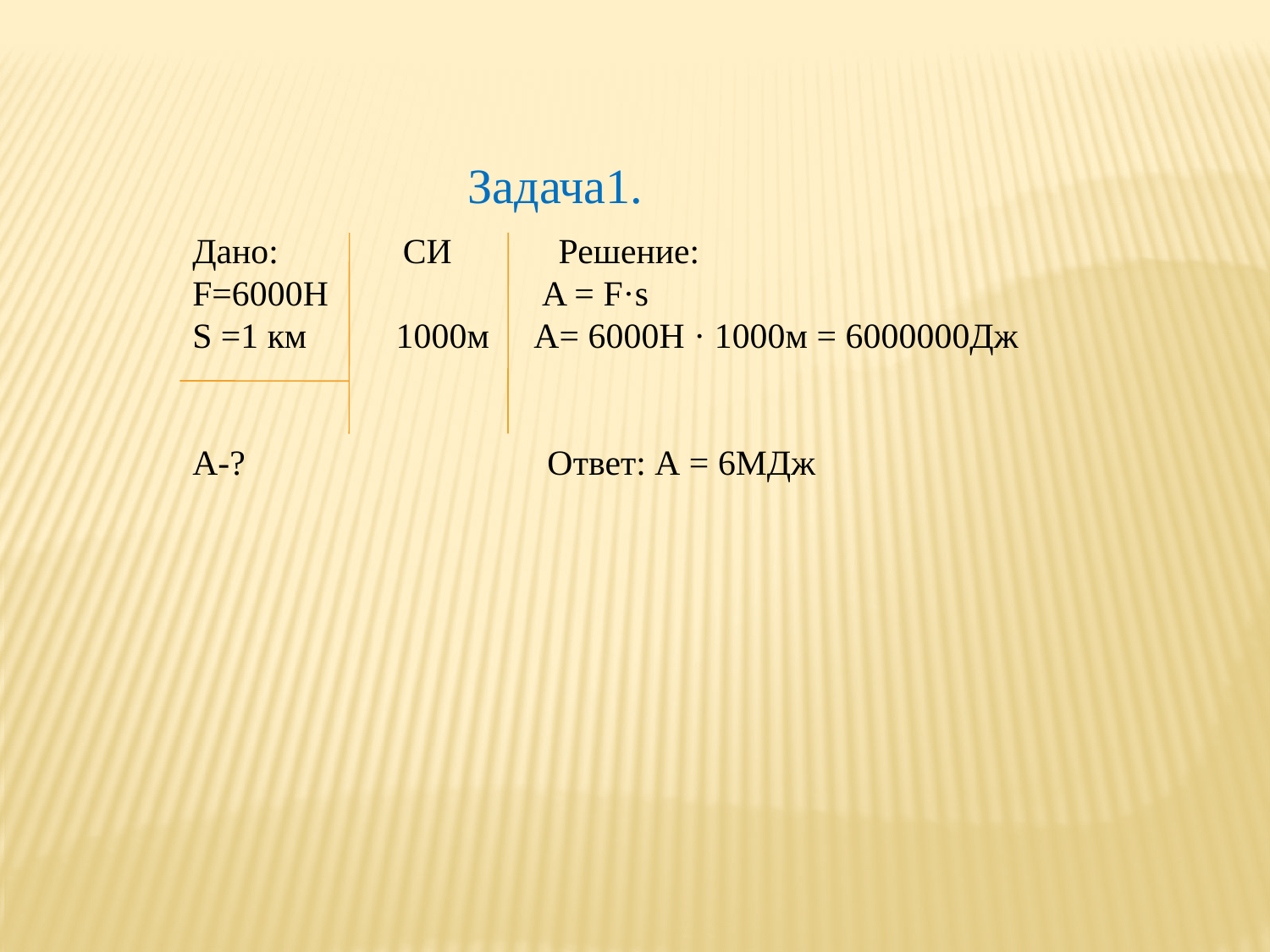

Задача1.
Дано:              СИ            Решение:
F=6000Н                        A = F·s
S =1 км          1000м     А= 6000Н · 1000м = 6000000Дж

А-?                                  Ответ: А = 6МДж